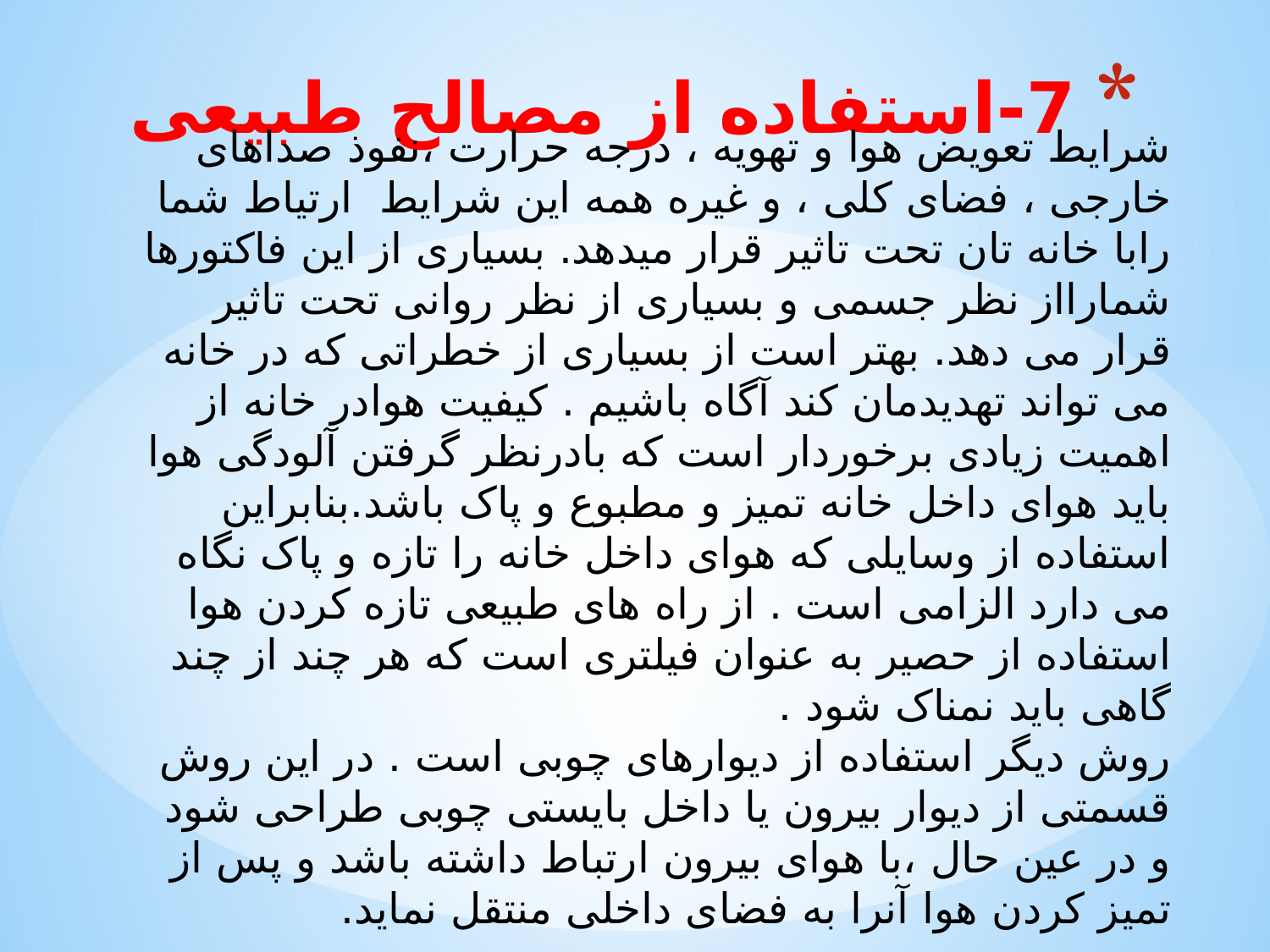

# 7-استفاده از مصالح طبیعی
شرایط تعویض هوا و تهویه ، درجه حرارت ،نفوذ صداهای خارجی ، فضای کلی ، و غیره همه این شرایط  ارتیاط شما رابا خانه تان تحت تاثیر قرار میدهد. بسیاری از این فاکتورها شمارااز نظر جسمی و بسیاری از نظر روانی تحت تاثیر قرار می دهد. بهتر است از بسیاری از خطراتی که در خانه می تواند تهدیدمان کند آگاه باشیم . کیفیت هوادر خانه از اهمیت زیادی برخوردار است که بادرنظر گرفتن آلودگی هوا باید هوای داخل خانه تمیز و مطبوع و پاک باشد.بنابراین استفاده از وسایلی که هوای داخل خانه را تازه و پاک نگاه می دارد الزامی است . از راه های طبیعی تازه کردن هوا استفاده از حصیر به عنوان فیلتری است که هر چند از چند گاهی باید نمناک شود .
روش دیگر استفاده از دیوارهای چوبی است . در این روش قسمتی از دیوار بیرون یا داخل بایستی چوبی طراحی شود  و در عین حال ،با هوای بیرون ارتباط داشته باشد و پس از تمیز کردن هوا آنرا به فضای داخلی منتقل نماید.